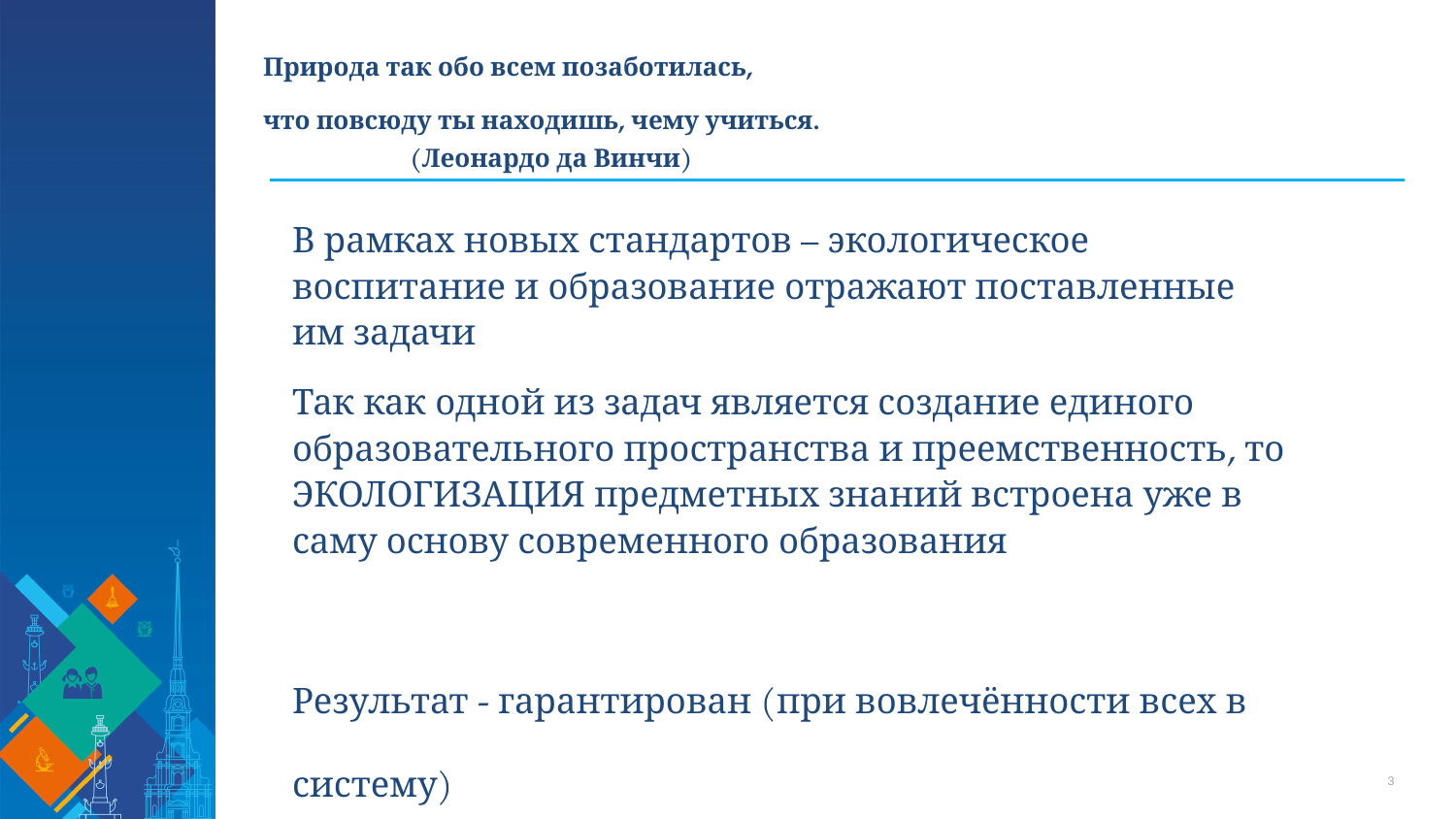

Природа так обо всем позаботилась,
что повсюду ты находишь, чему учиться. (Леонардо да Винчи)

В рамках новых стандартов – экологическое воспитание и образование отражают поставленные им задачи
Так как одной из задач является создание единого образовательного пространства и преемственность, то ЭКОЛОГИЗАЦИЯ предметных знаний встроена уже в саму основу современного образования

Результат - гарантирован (при вовлечённости всех в систему)
 Контроль - через внутренние и внешние тестирования
(функциональная грамотность )

3